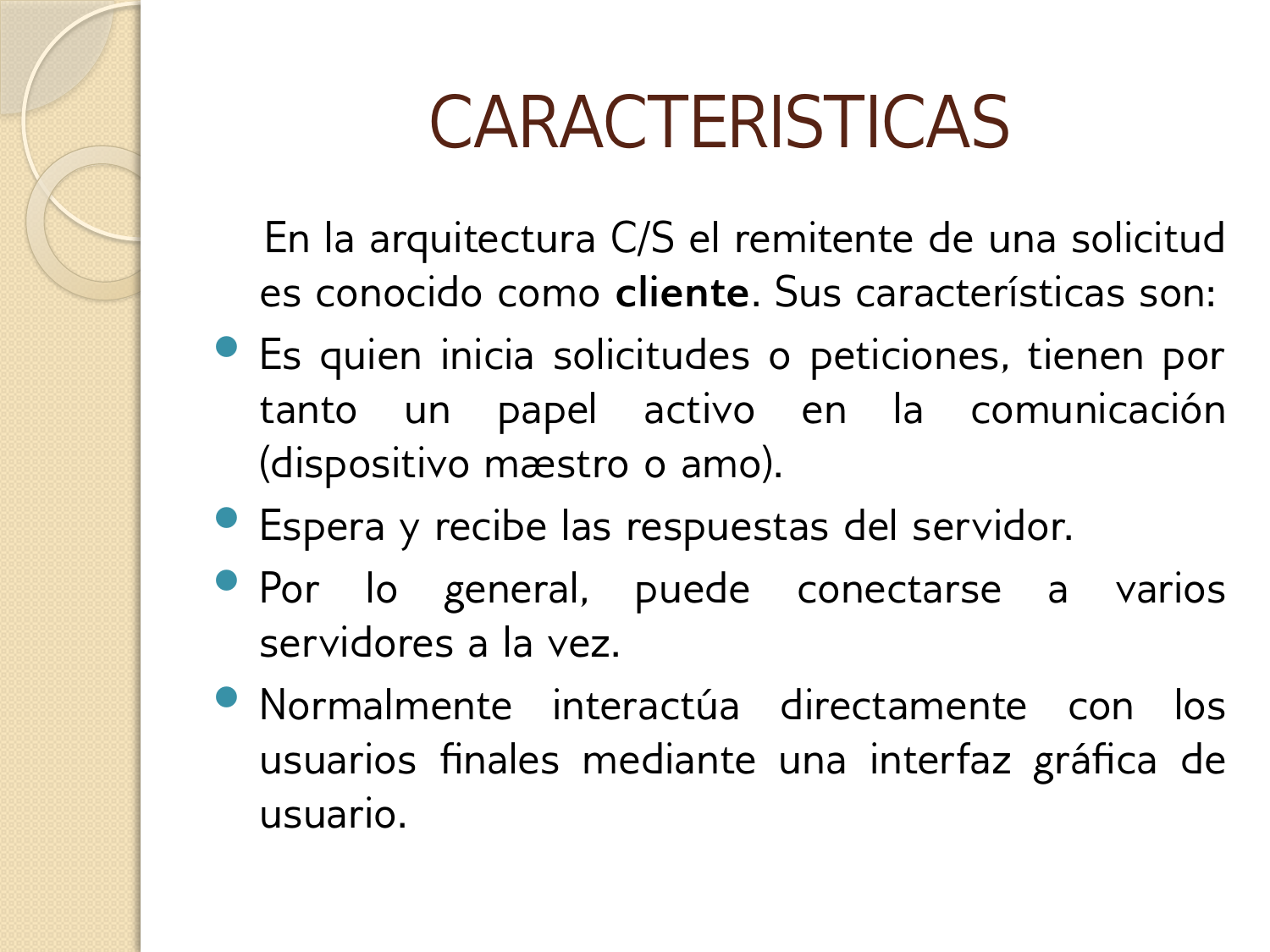

# CARACTERISTICAS
   En la arquitectura C/S el remitente de una solicitud es conocido como cliente. Sus características son:
Es quien inicia solicitudes o peticiones, tienen por tanto un papel activo en la comunicación (dispositivo maestro o amo).
Espera y recibe las respuestas del servidor.
Por lo general, puede conectarse a varios servidores a la vez.
Normalmente interactúa directamente con los usuarios finales mediante una interfaz gráfica de usuario.